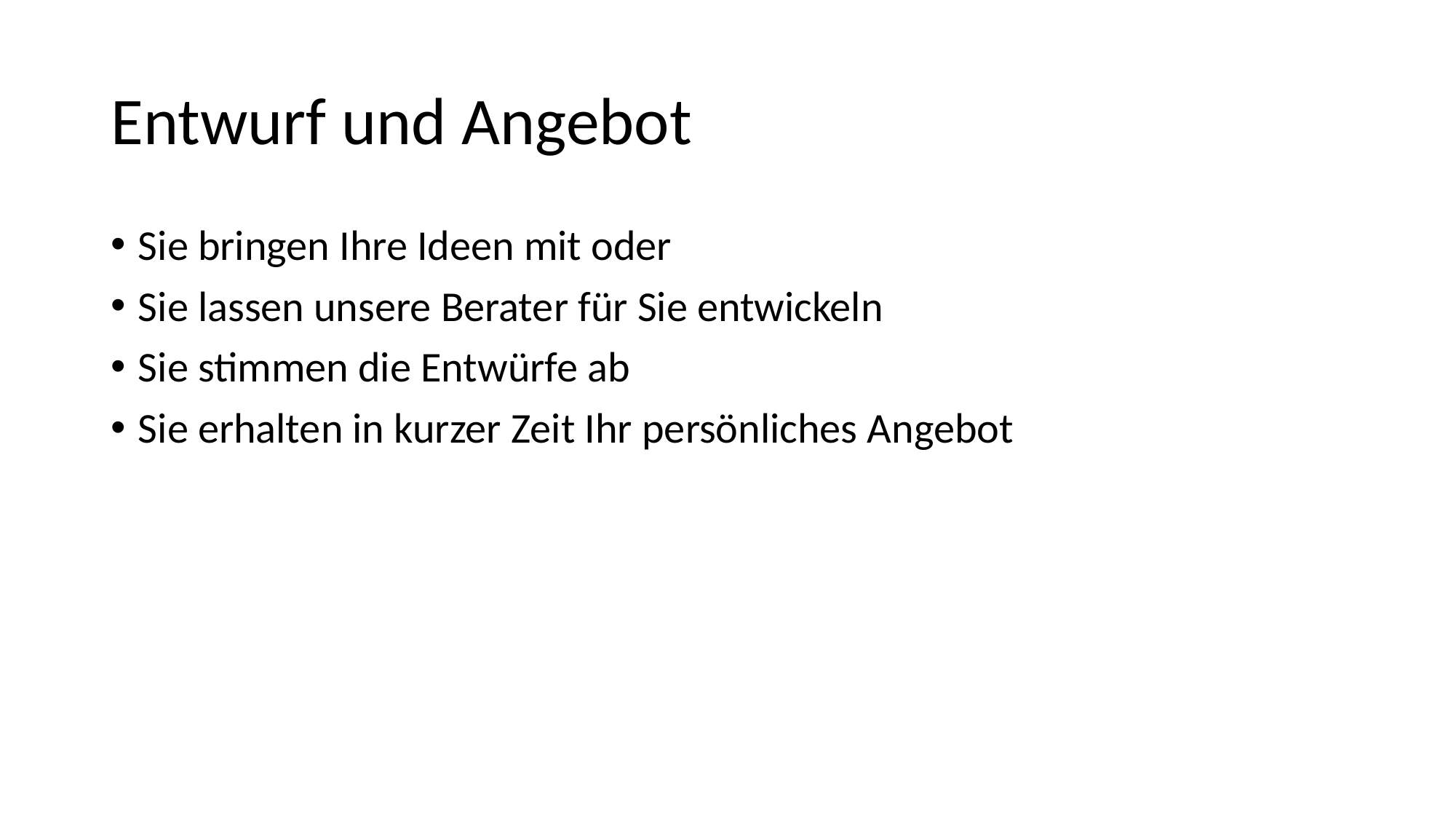

# Entwurf und Angebot
Sie bringen Ihre Ideen mit oder
Sie lassen unsere Berater für Sie entwickeln
Sie stimmen die Entwürfe ab
Sie erhalten in kurzer Zeit Ihr persönliches Angebot